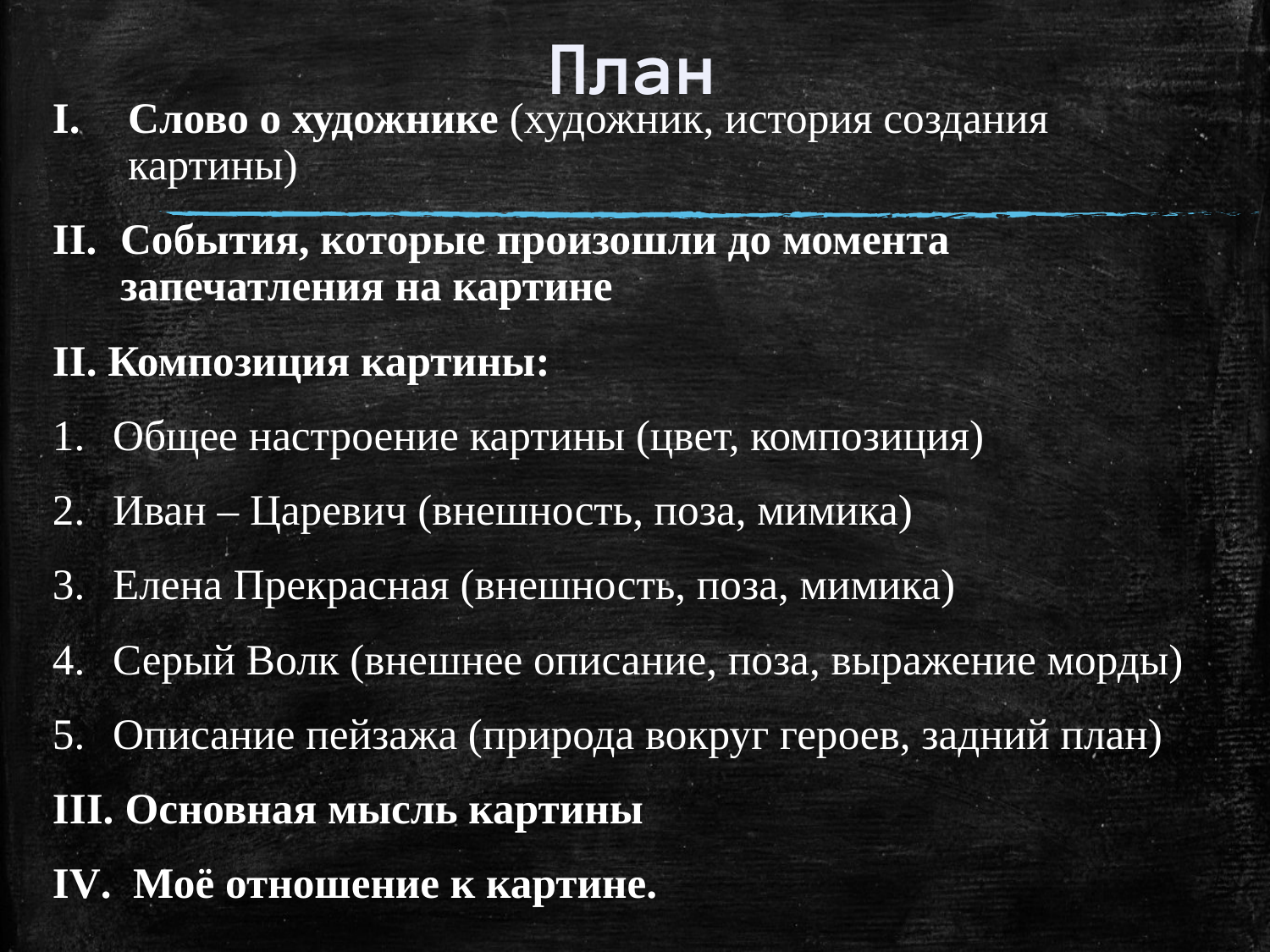

План
#
Слово о художнике (художник, история создания картины)
События, которые произошли до момента запечатления на картине
II. Композиция картины:
Общее настроение картины (цвет, композиция)
Иван – Царевич (внешность, поза, мимика)
Елена Прекрасная (внешность, поза, мимика)
Серый Волк (внешнее описание, поза, выражение морды)
Описание пейзажа (природа вокруг героев, задний план)
III. Основная мысль картины
IV.  Моё отношение к картине.